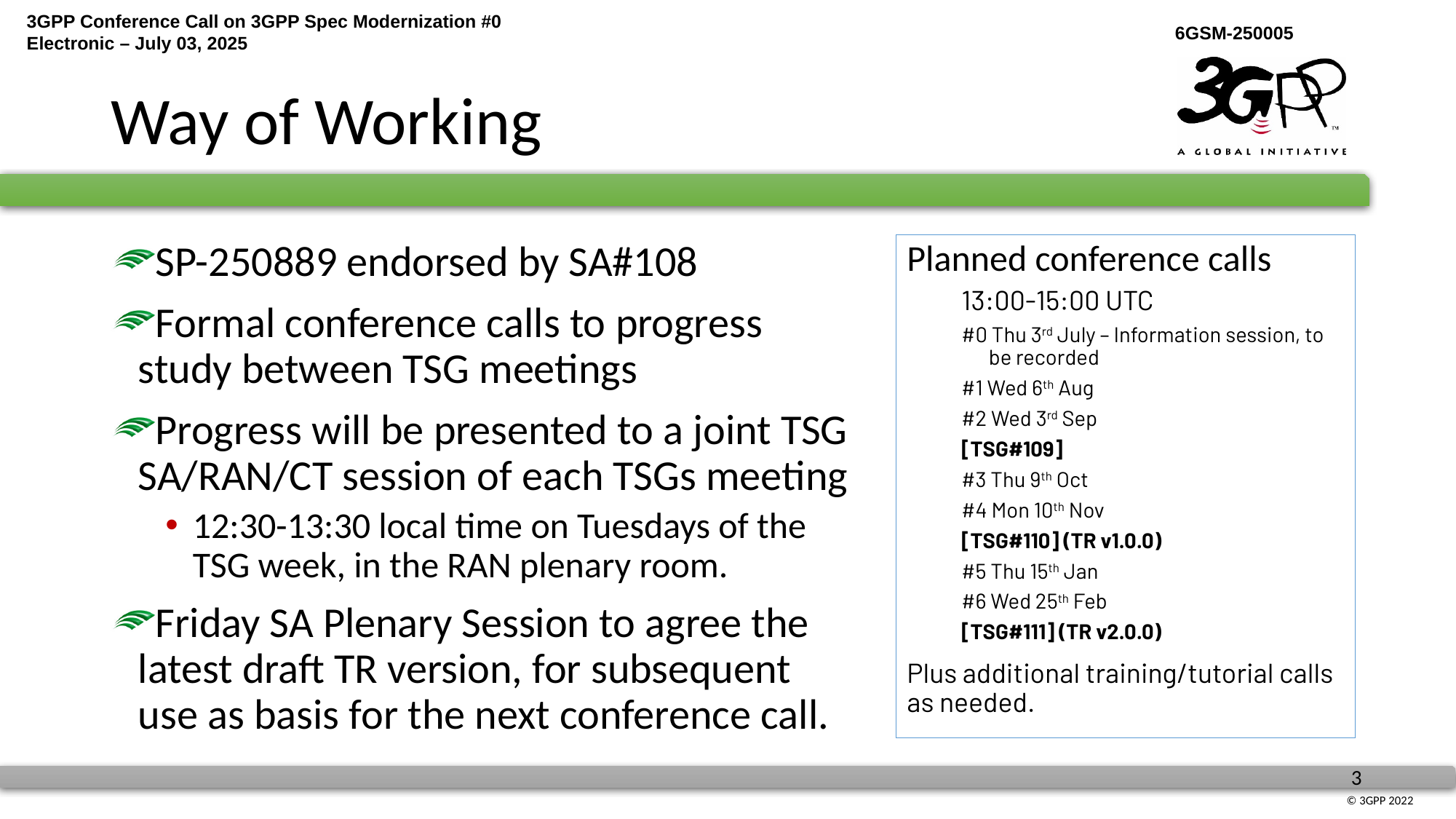

# Way of Working
SP-250889 endorsed by SA#108
Formal conference calls to progress study between TSG meetings
Progress will be presented to a joint TSG SA/RAN/CT session of each TSGs meeting
12:30-13:30 local time on Tuesdays of the TSG week, in the RAN plenary room.
Friday SA Plenary Session to agree the latest draft TR version, for subsequent use as basis for the next conference call.
Planned conference calls
13:00-15:00 UTC
#0 Thu 3rd July – Information session, to be recorded
#1 Wed 6th Aug
#2 Wed 3rd Sep
[TSG#109]
#3 Thu 9th Oct
#4 Mon 10th Nov
[TSG#110] (TR v1.0.0)
#5 Thu 15th Jan
#6 Wed 25th Feb
[TSG#111] (TR v2.0.0)
Plus additional training/tutorial calls as needed.